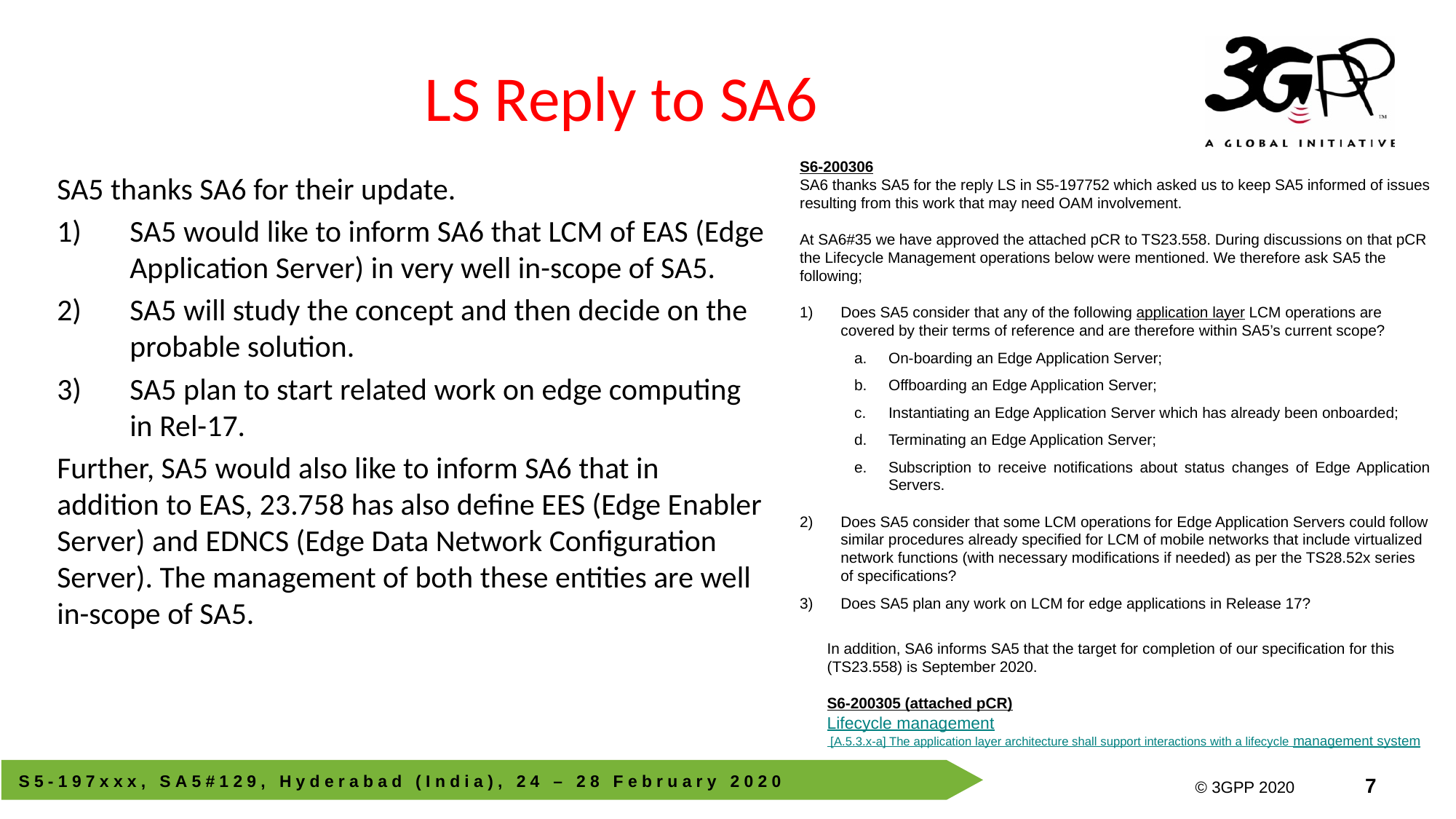

# LS Reply to SA6
S6-200306
SA6 thanks SA5 for the reply LS in S5-197752 which asked us to keep SA5 informed of issues resulting from this work that may need OAM involvement.

At SA6#35 we have approved the attached pCR to TS23.558. During discussions on that pCR the Lifecycle Management operations below were mentioned. We therefore ask SA5 the following;

Does SA5 consider that any of the following application layer LCM operations are covered by their terms of reference and are therefore within SA5’s current scope?
On-boarding an Edge Application Server;
Offboarding an Edge Application Server;
Instantiating an Edge Application Server which has already been onboarded;
Terminating an Edge Application Server;
Subscription to receive notifications about status changes of Edge Application Servers.
Does SA5 consider that some LCM operations for Edge Application Servers could follow similar procedures already specified for LCM of mobile networks that include virtualized network functions (with necessary modifications if needed) as per the TS28.52x series of specifications?
Does SA5 plan any work on LCM for edge applications in Release 17?

In addition, SA6 informs SA5 that the target for completion of our specification for this (TS23.558) is September 2020.

S6-200305 (attached pCR)
Lifecycle management
 [A.5.3.x-a] The application layer architecture shall support interactions with a lifecycle management system

SA5 thanks SA6 for their update.
SA5 would like to inform SA6 that LCM of EAS (Edge Application Server) in very well in-scope of SA5.
SA5 will study the concept and then decide on the probable solution.
SA5 plan to start related work on edge computing in Rel-17.
Further, SA5 would also like to inform SA6 that in addition to EAS, 23.758 has also define EES (Edge Enabler Server) and EDNCS (Edge Data Network Configuration Server). The management of both these entities are well in-scope of SA5.